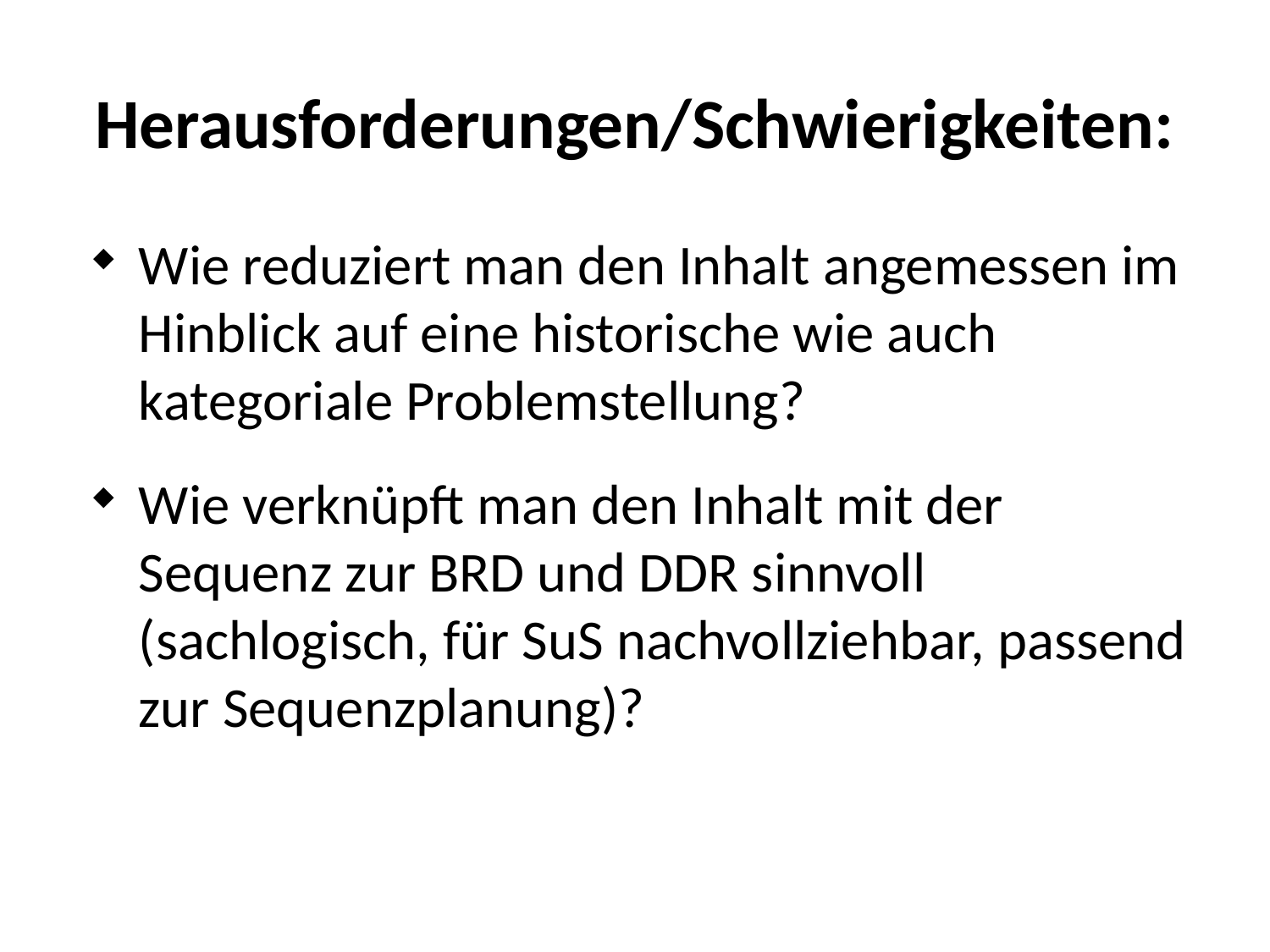

# Herausforderungen/Schwierigkeiten:
Wie reduziert man den Inhalt angemessen im Hinblick auf eine historische wie auch kategoriale Problemstellung?
Wie verknüpft man den Inhalt mit der Sequenz zur BRD und DDR sinnvoll (sachlogisch, für SuS nachvollziehbar, passend zur Sequenzplanung)?